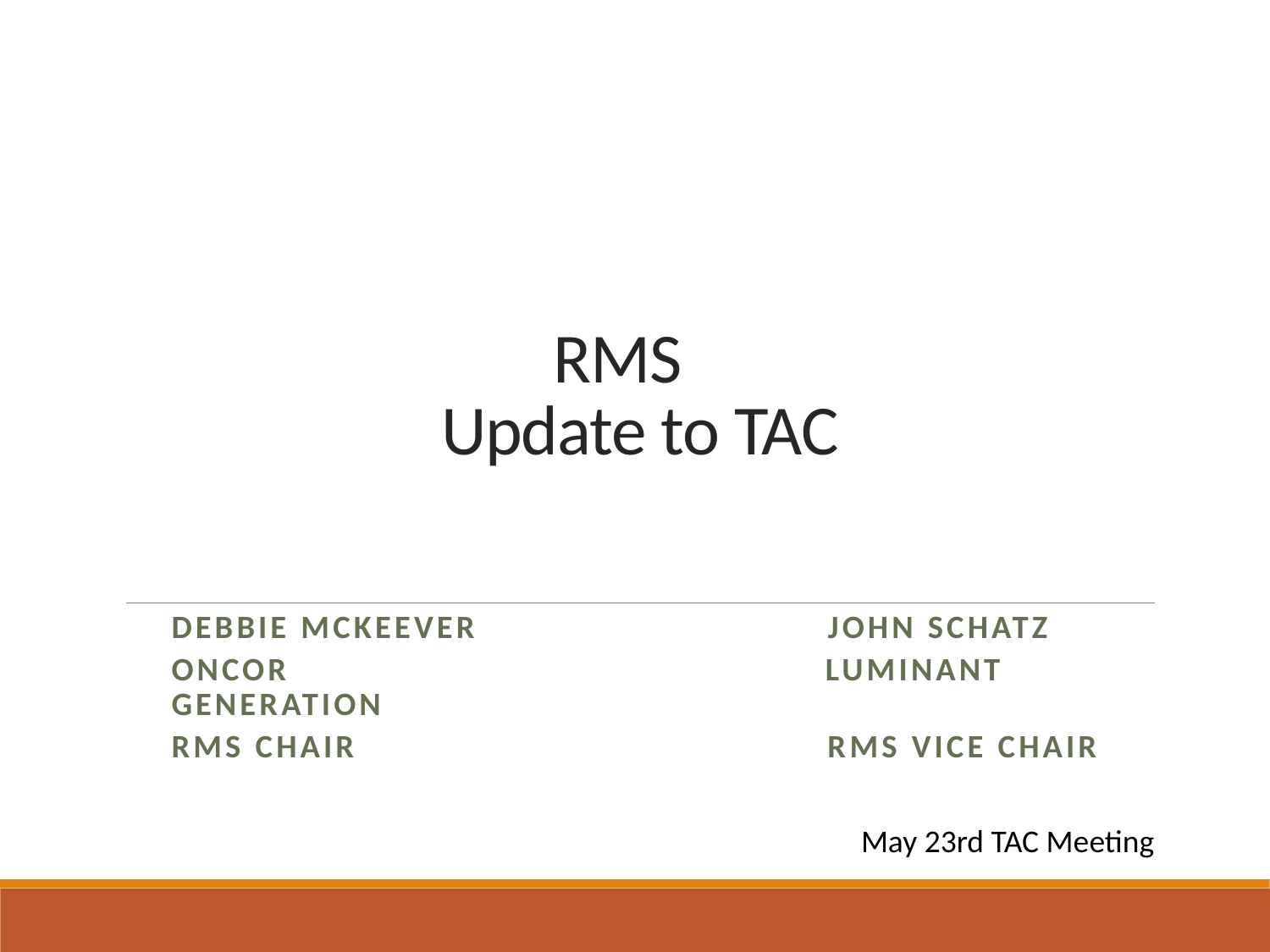

# RMS Update to TAC

Debbie mckeever                                JOHN SCHATZ
Oncor                                                 Luminant Generation
RMS CHAIR                                           RMS VICE CHAIR
May 23rd TAC Meeting